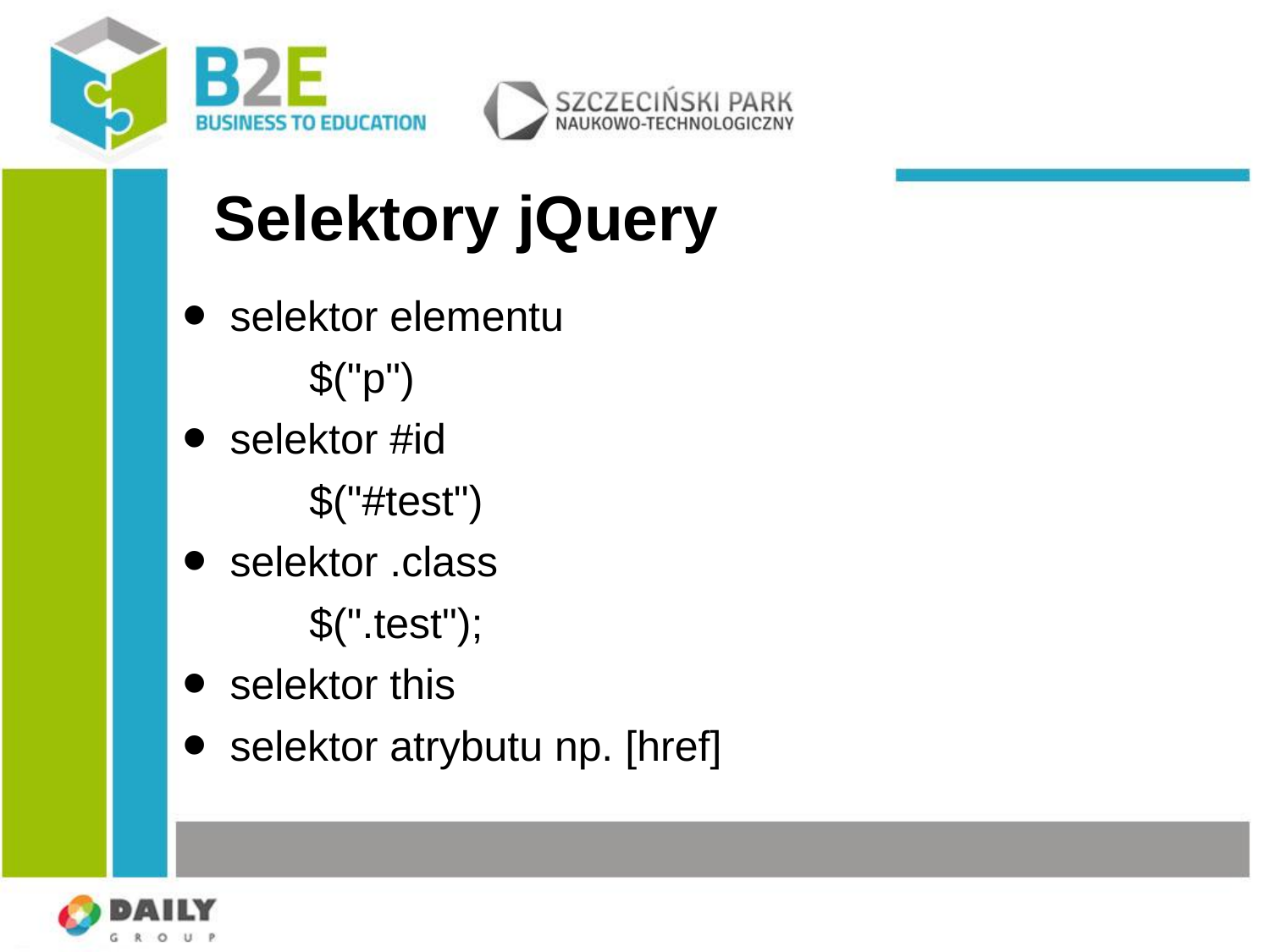

Selektory jQuery
selektor elementu
	$("p")
selektor #id
	$("#test")
selektor .class
	$(".test");
selektor this
selektor atrybutu np. [href]